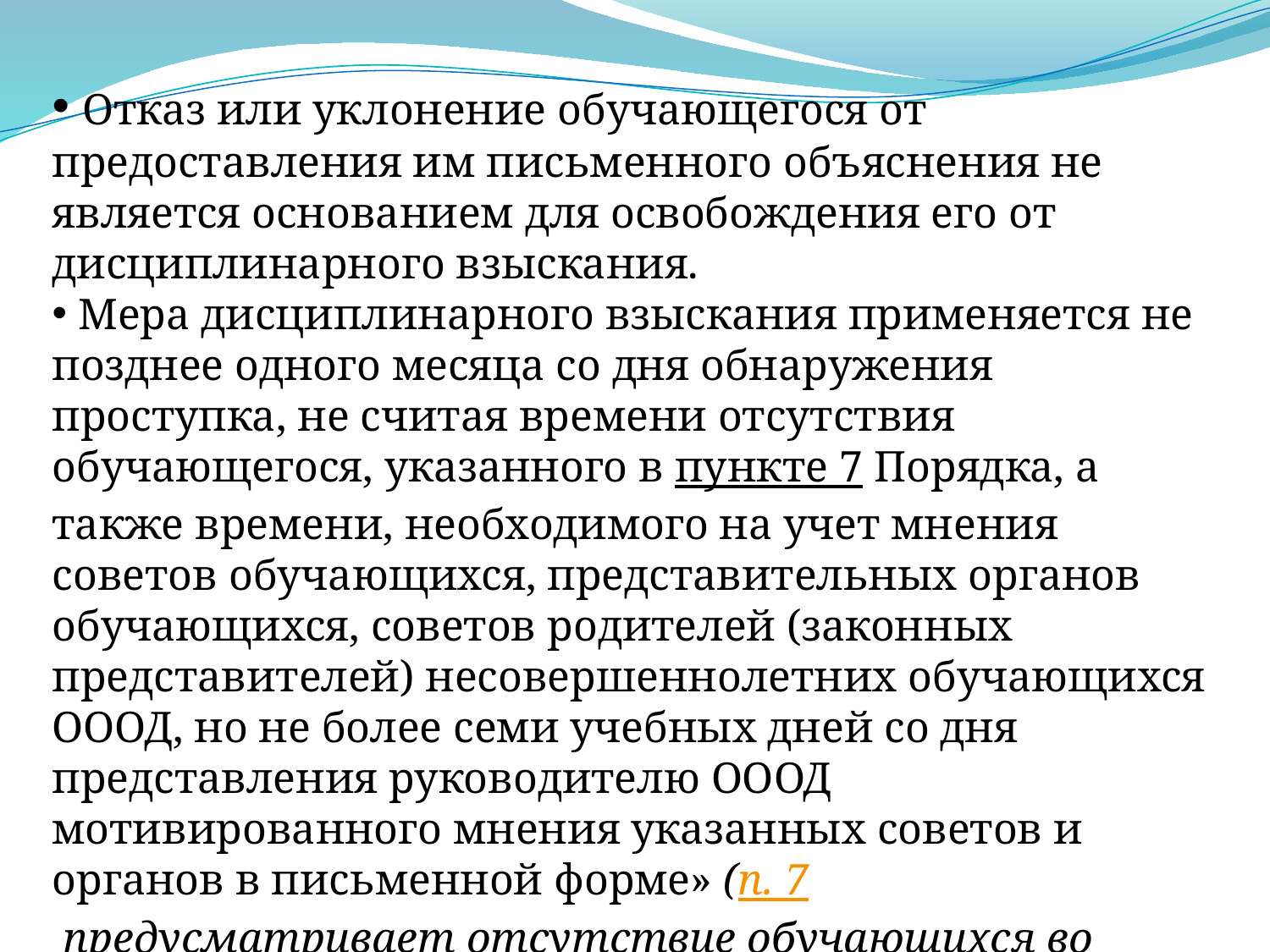

Отказ или уклонение обучающегося от предоставления им письменного объяснения не является основанием для освобождения его от дисциплинарного взыскания.
 Мера дисциплинарного взыскания применяется не позднее одного месяца со дня обнаружения проступка, не считая времени отсутствия обучающегося, указанного в пункте 7 Порядка, а также времени, необходимого на учет мнения советов обучающихся, представительных органов обучающихся, советов родителей (законных представителей) несовершеннолетних обучающихся ОООД, но не более семи учебных дней со дня представления руководителю ОООД мотивированного мнения указанных советов и органов в письменной форме» (п. 7 предусматривает отсутствие обучающихся во время их болезни, каникул, академического отпуска, отпуска по беременности и родам или отпуска по уходу за ребенком).